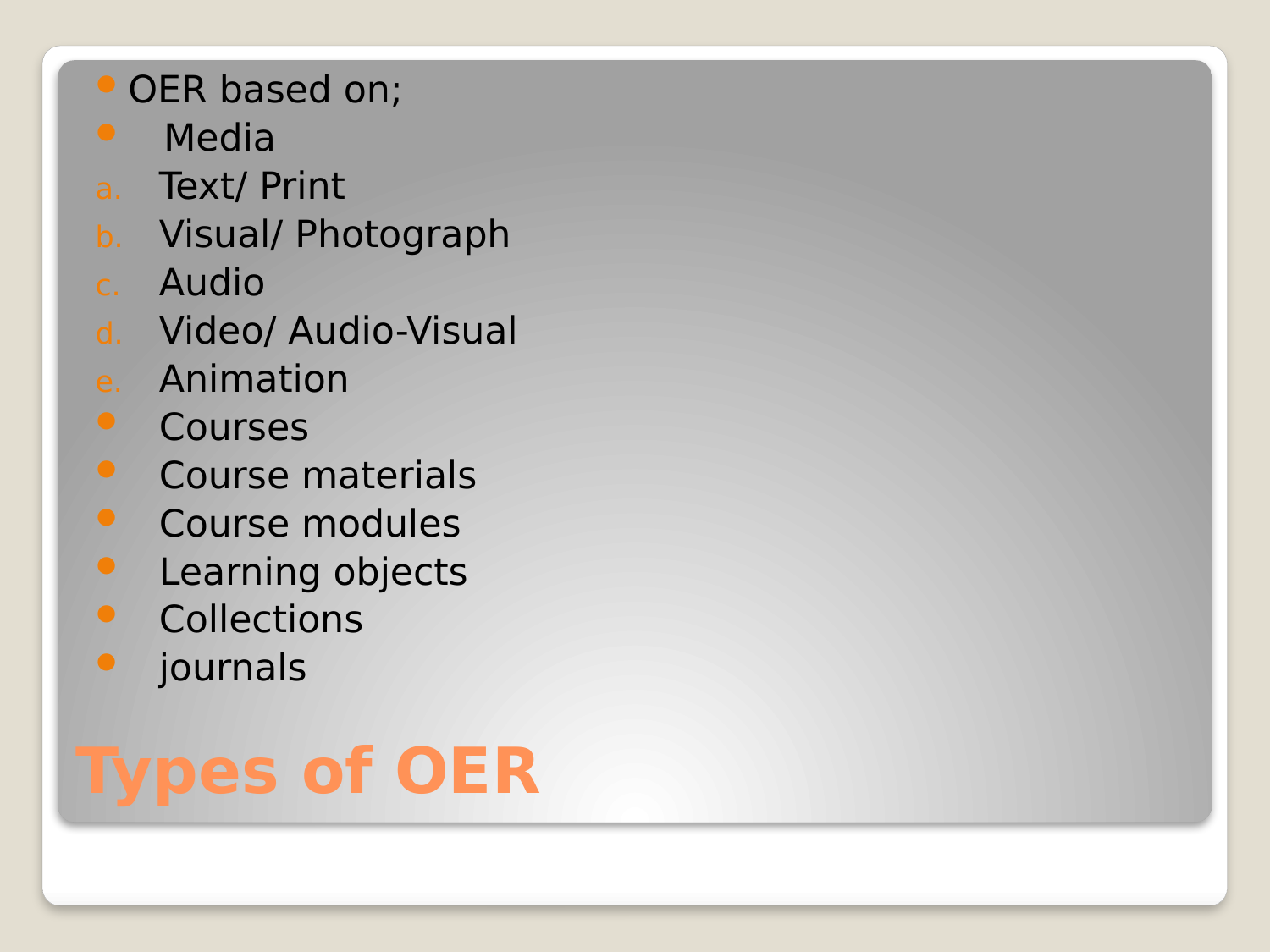

OER based on;
   Media
Text/ Print
Visual/ Photograph
Audio
Video/ Audio-Visual
Animation
Courses
Course materials
Course modules
Learning objects
Collections
journals
# Types of OER